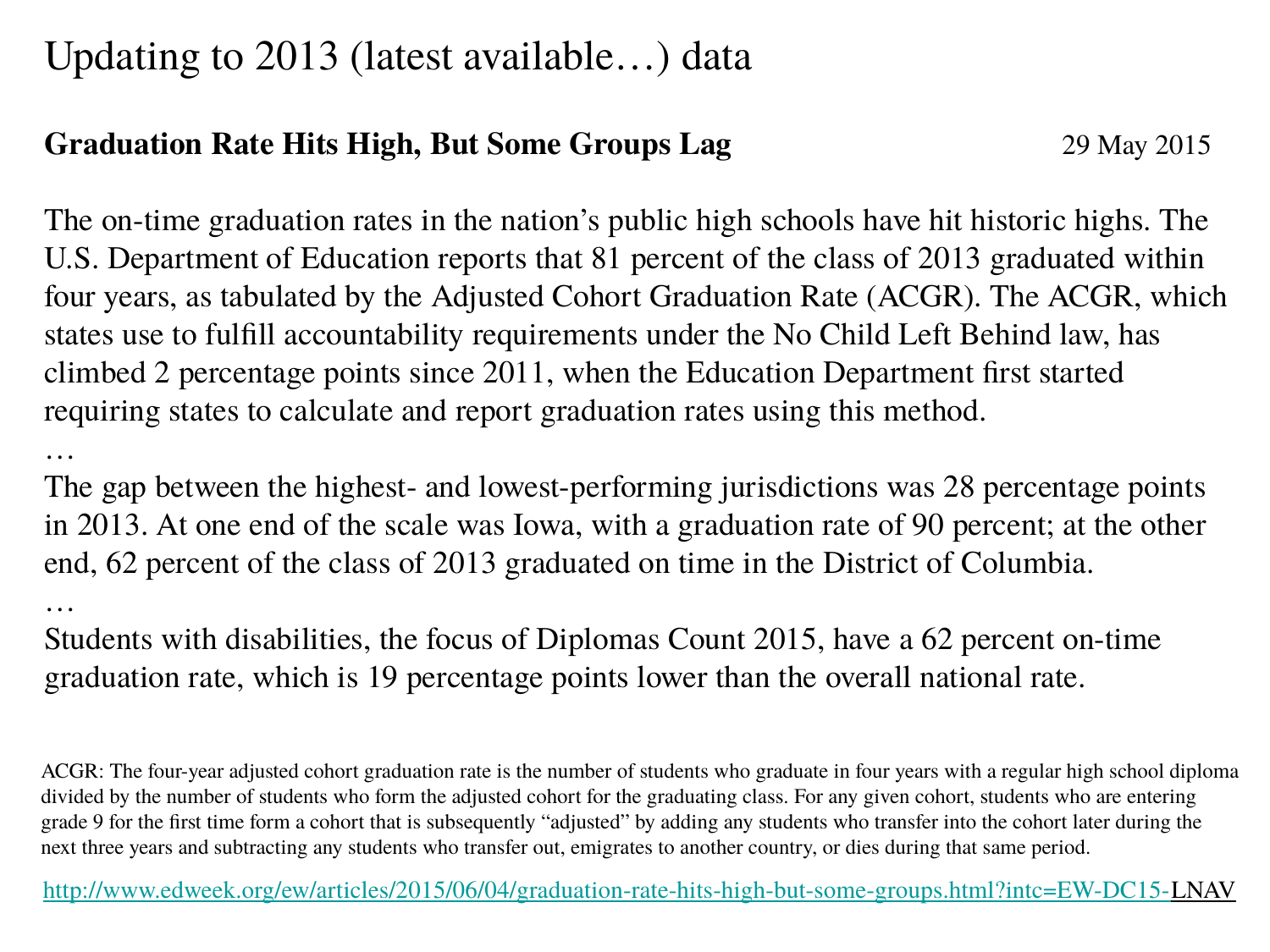

# Updating to 2013 (latest available…) data
Graduation Rate Hits High, But Some Groups Lag                                         29 May 2015

The on-time graduation rates in the nation’s public high schools have hit historic highs. The U.S. Department of Education reports that 81 percent of the class of 2013 graduated within four years, as tabulated by the Adjusted Cohort Graduation Rate (ACGR). The ACGR, which states use to fulfill accountability requirements under the No Child Left Behind law, has climbed 2 percentage points since 2011, when the Education Department first started requiring states to calculate and report graduation rates using this method.
…
The gap between the highest- and lowest-performing jurisdictions was 28 percentage points in 2013. At one end of the scale was Iowa, with a graduation rate of 90 percent; at the other end, 62 percent of the class of 2013 graduated on time in the District of Columbia.
…
Students with disabilities, the focus of Diplomas Count 2015, have a 62 percent on-time graduation rate, which is 19 percentage points lower than the overall national rate.
ACGR: The four-year adjusted cohort graduation rate is the number of students who graduate in four years with a regular high school diploma
divided by the number of students who form the adjusted cohort for the graduating class. For any given cohort, students who are entering
grade 9 for the first time form a cohort that is subsequently “adjusted” by adding any students who transfer into the cohort later during the
next three years and subtracting any students who transfer out, emigrates to another country, or dies during that same period.
http://www.edweek.org/ew/articles/2015/06/04/graduation-rate-hits-high-but-some-groups.html?intc=EW-DC15-LNAV